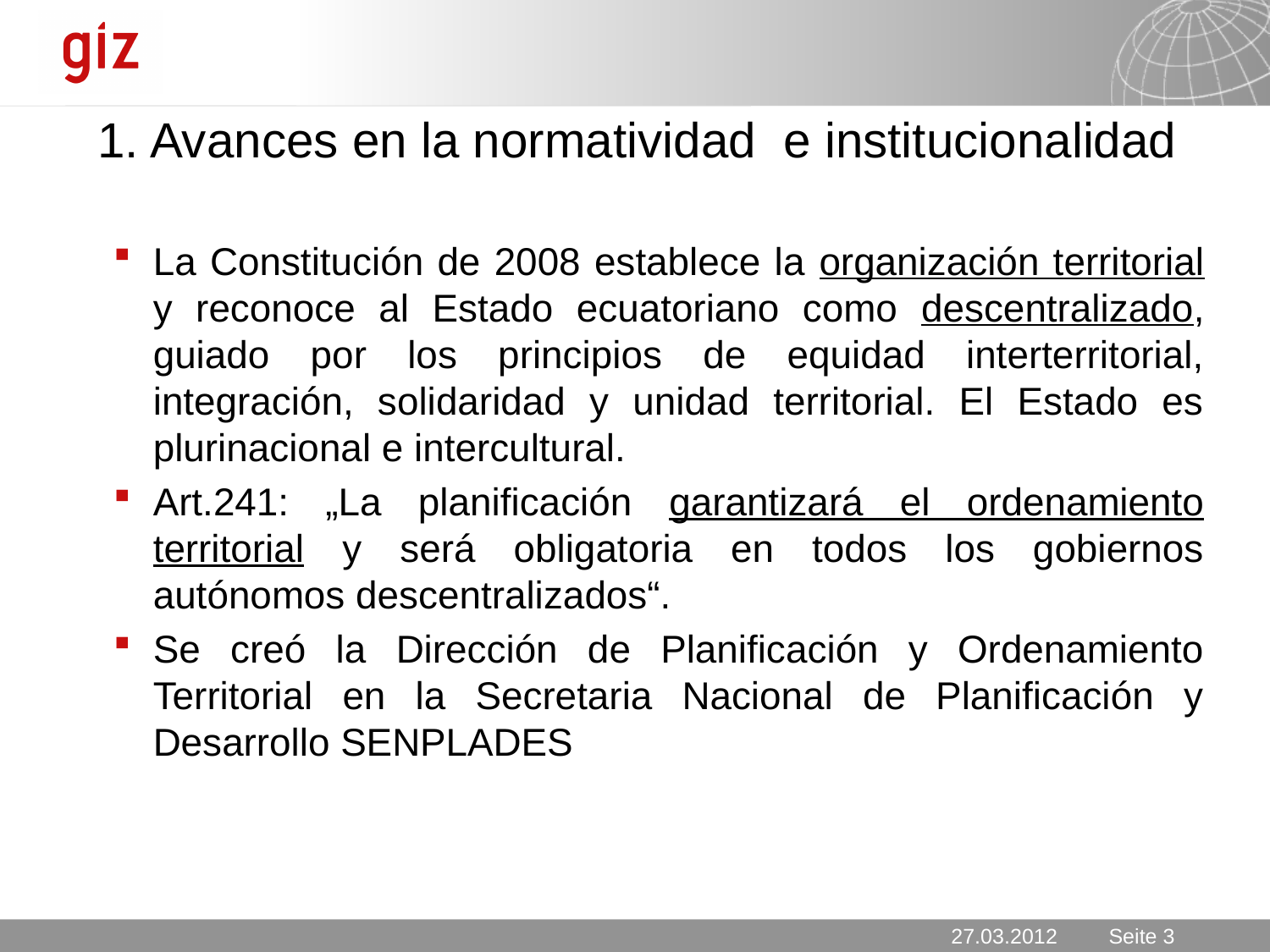

# 1. Avances en la normatividad  e institucionalidad

La Constitución de 2008 establece la organización territorial y reconoce al Estado ecuatoriano como descentralizado, guiado por los principios de equidad interterritorial, integración, solidaridad y unidad territorial. El Estado es plurinacional e intercultural.
Art.241: „La planificación garantizará el ordenamiento territorial y será obligatoria en todos los gobiernos autónomos descentralizados“.
Se creó la Dirección de Planificación y Ordenamiento Territorial en la Secretaria Nacional de Planificación y Desarrollo SENPLADES

27.03.2012